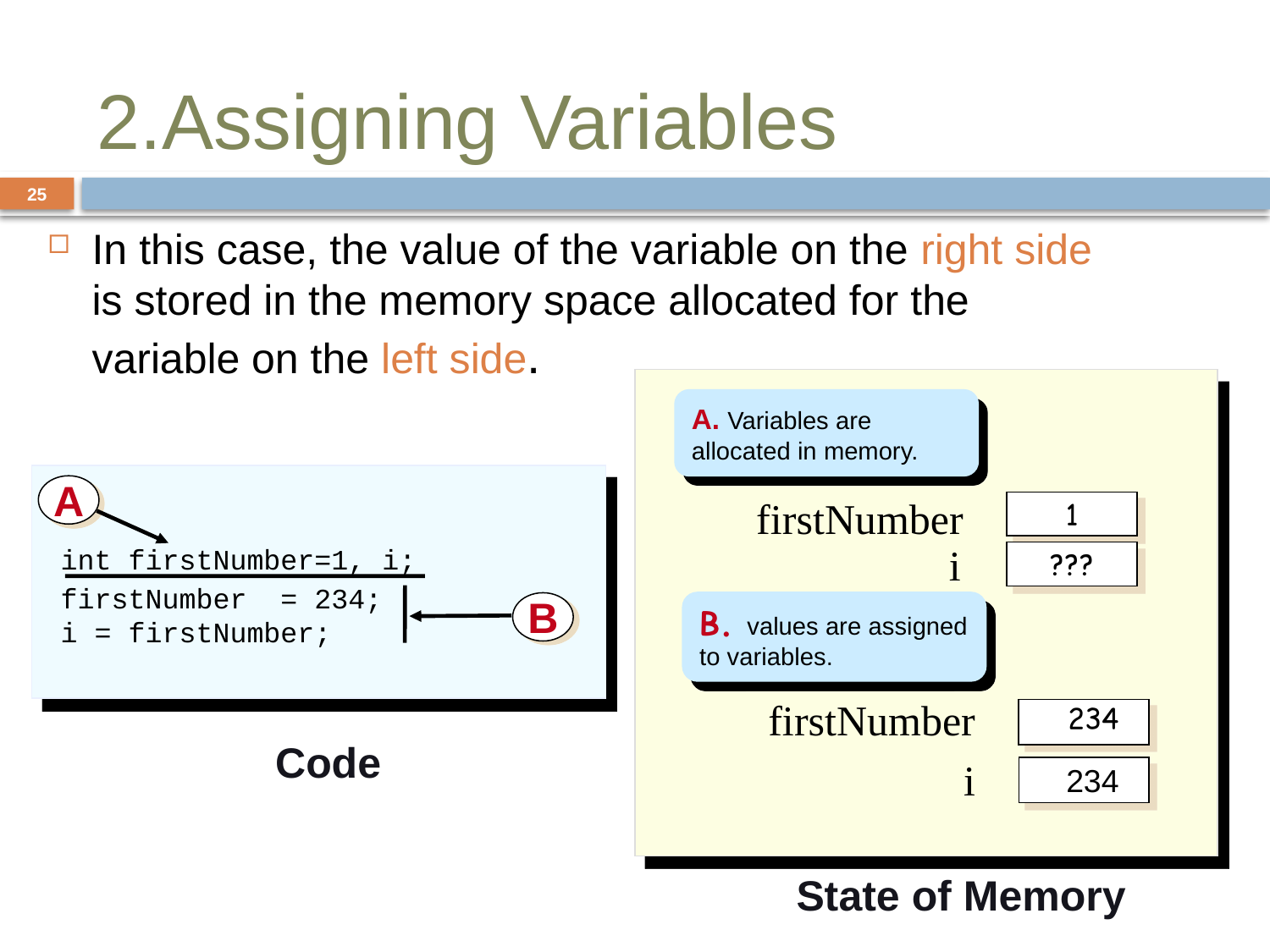

# 2.Assigning Variables
25
In this case, the value of the variable on the right side is stored in the memory space allocated for the variable on the left side.

A. Variables are  	allocated in memory.

A

int firstNumber=1, i;
firstNumber  = 234;
i = firstNumber;

B

firstNumber
1
i
???

B. values are assigned to variables.
firstNumber
    234

i
234

Code
State of Memory